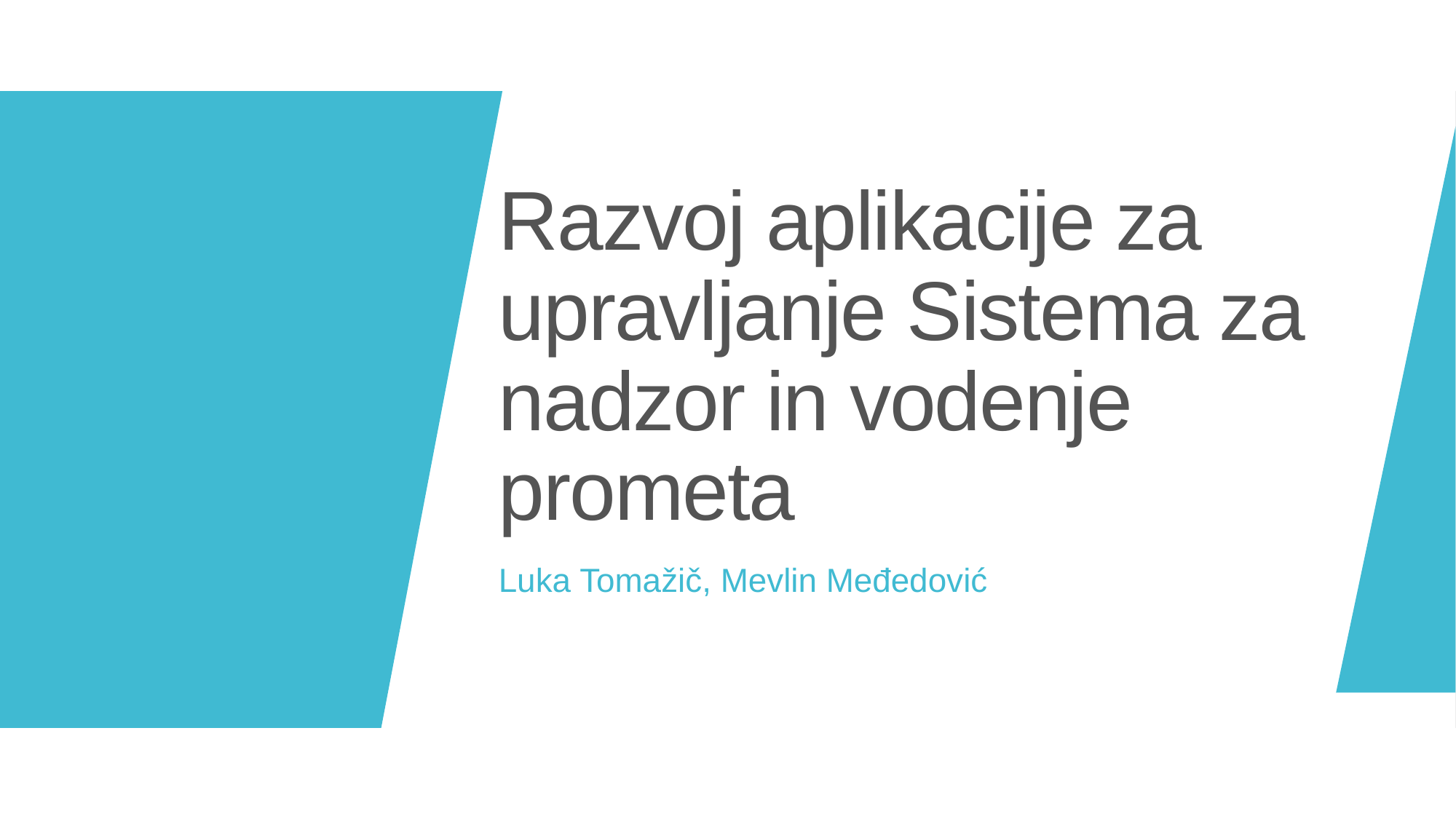

# Razvoj aplikacije za upravljanje Sistema za nadzor in vodenje prometa
Luka Tomažič, Mevlin Međedović